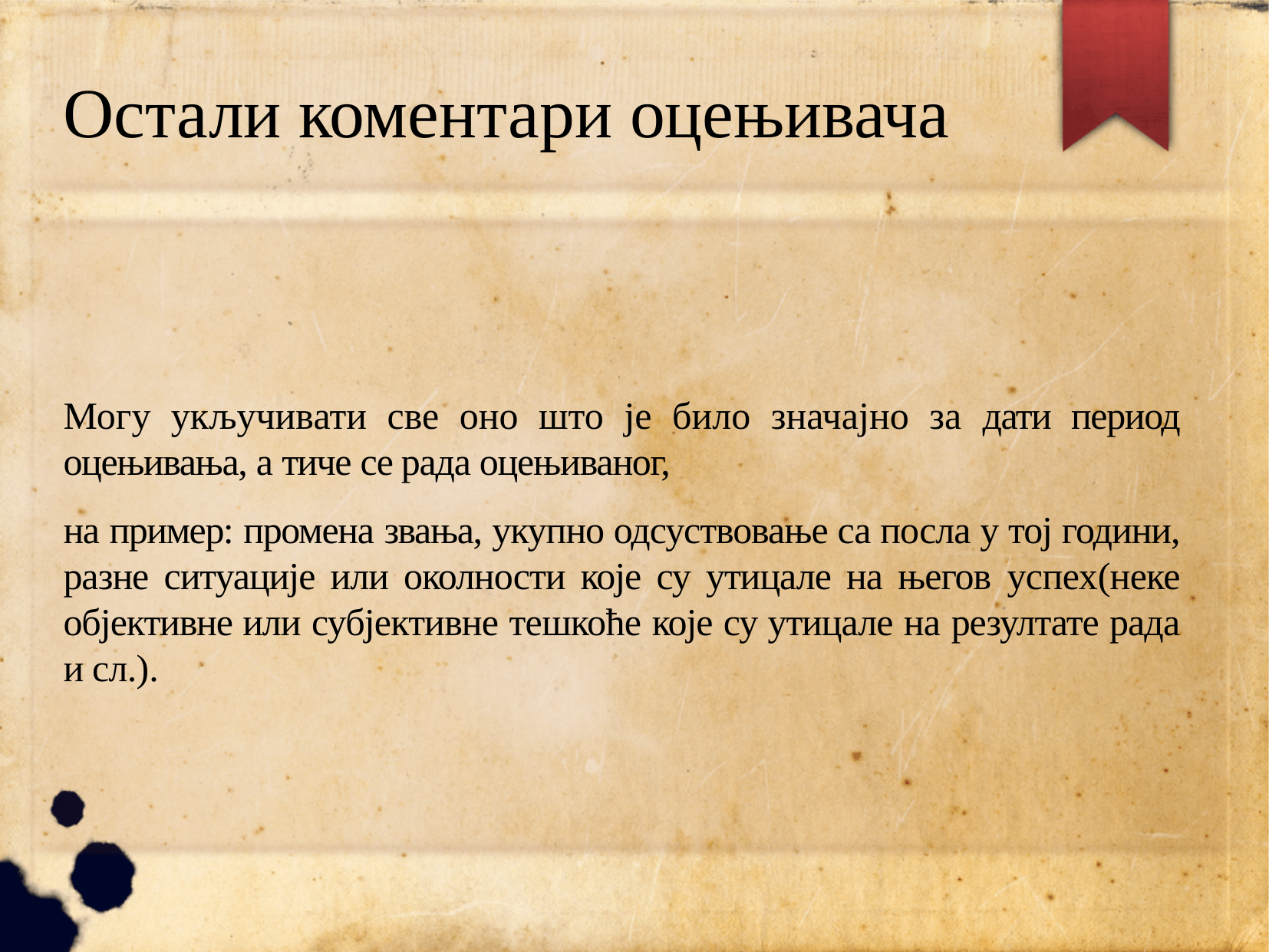

# Остали коментари оцењивача

Могу укључивати све оно што је било значајно за дати период оцењивања, а тиче се рада оцењиваног,
на пример: промена звања, укупно одсуствовање са посла у тој години, разне ситуације или околности које су утицале на његов успех(неке објективне или субјективне тешкоће које су утицале на резултате рада и сл.).